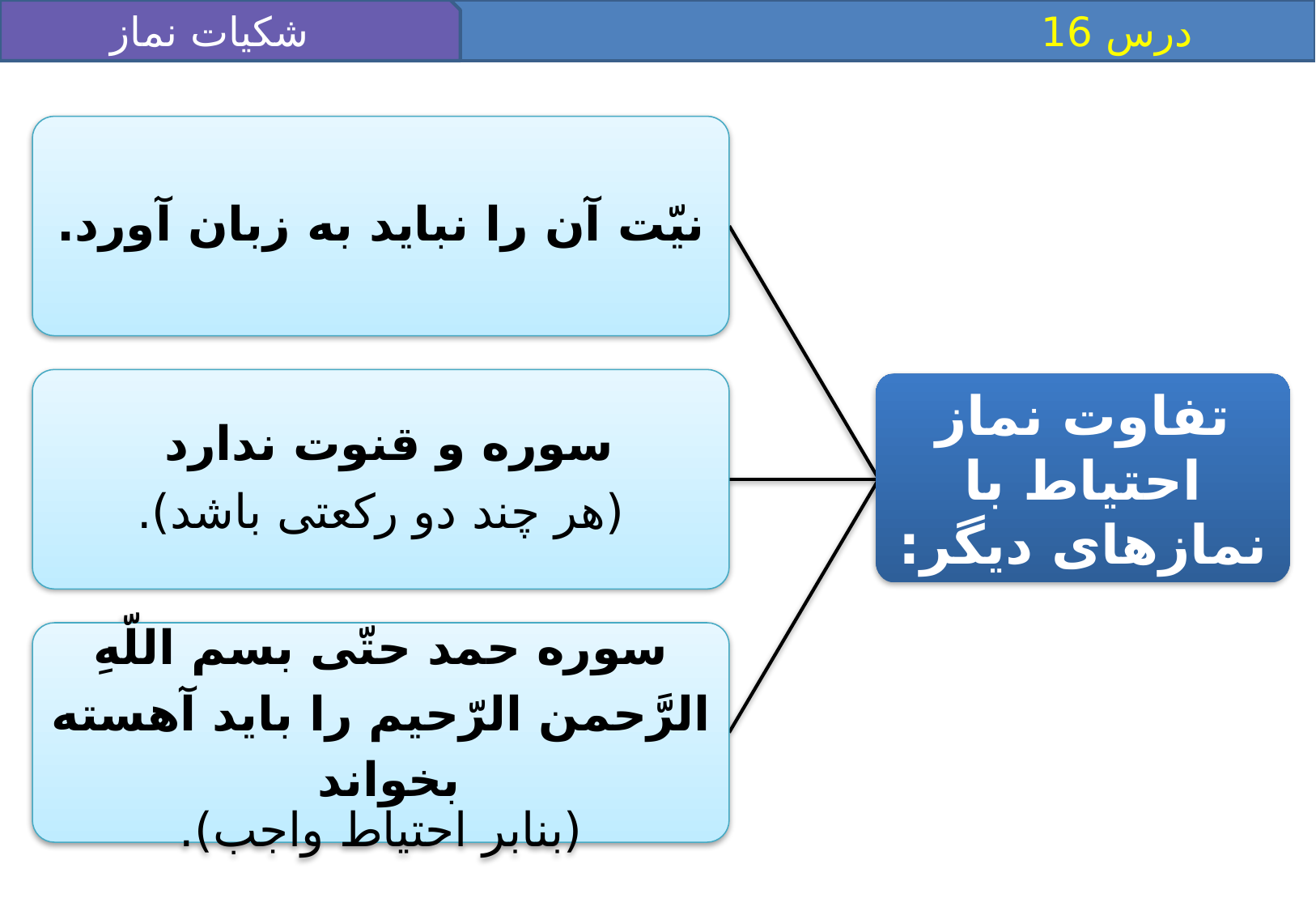

شکیات نماز 2
 درس 16
نيّت آن را نبايد به زبان آورد.

سوره و قنوت ندارد
(هر چند دو ركعتى باشد).

تفاوت نماز احتياط با نمازهاى ديگر:

سوره حمد حتّى بسم اللّهِ الرَّحمن الرّحيم را بايد آهسته بخواند
(بنابر احتياط واجب).